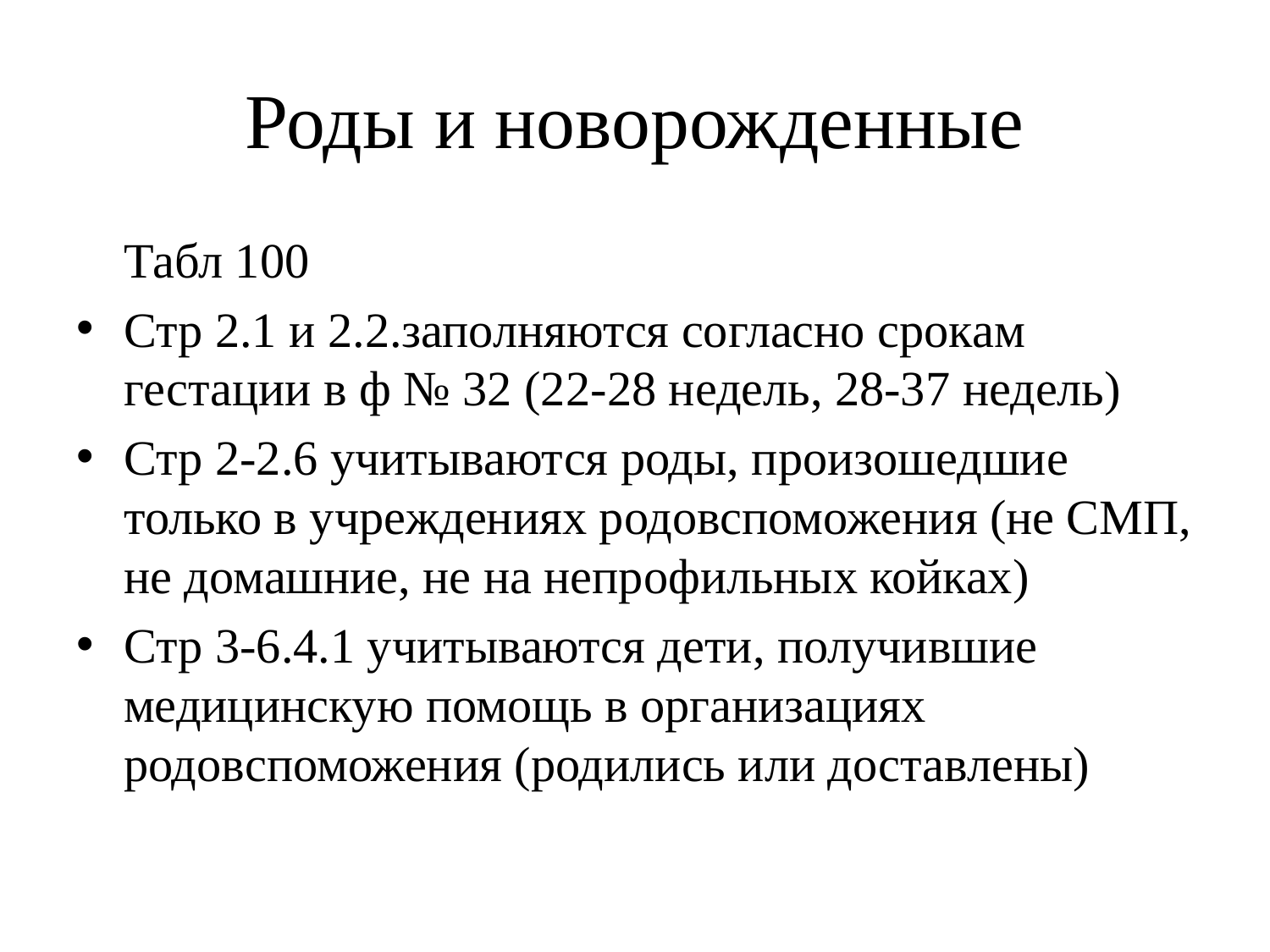

# Роды и новорожденные
	Табл 100
Стр 2.1 и 2.2.заполняются согласно срокам гестации в ф № 32 (22-28 недель, 28-37 недель)
Стр 2-2.6 учитываются роды, произошедшие только в учреждениях родовспоможения (не СМП, не домашние, не на непрофильных койках)
Стр 3-6.4.1 учитываются дети, получившие медицинскую помощь в организациях родовспоможения (родились или доставлены)